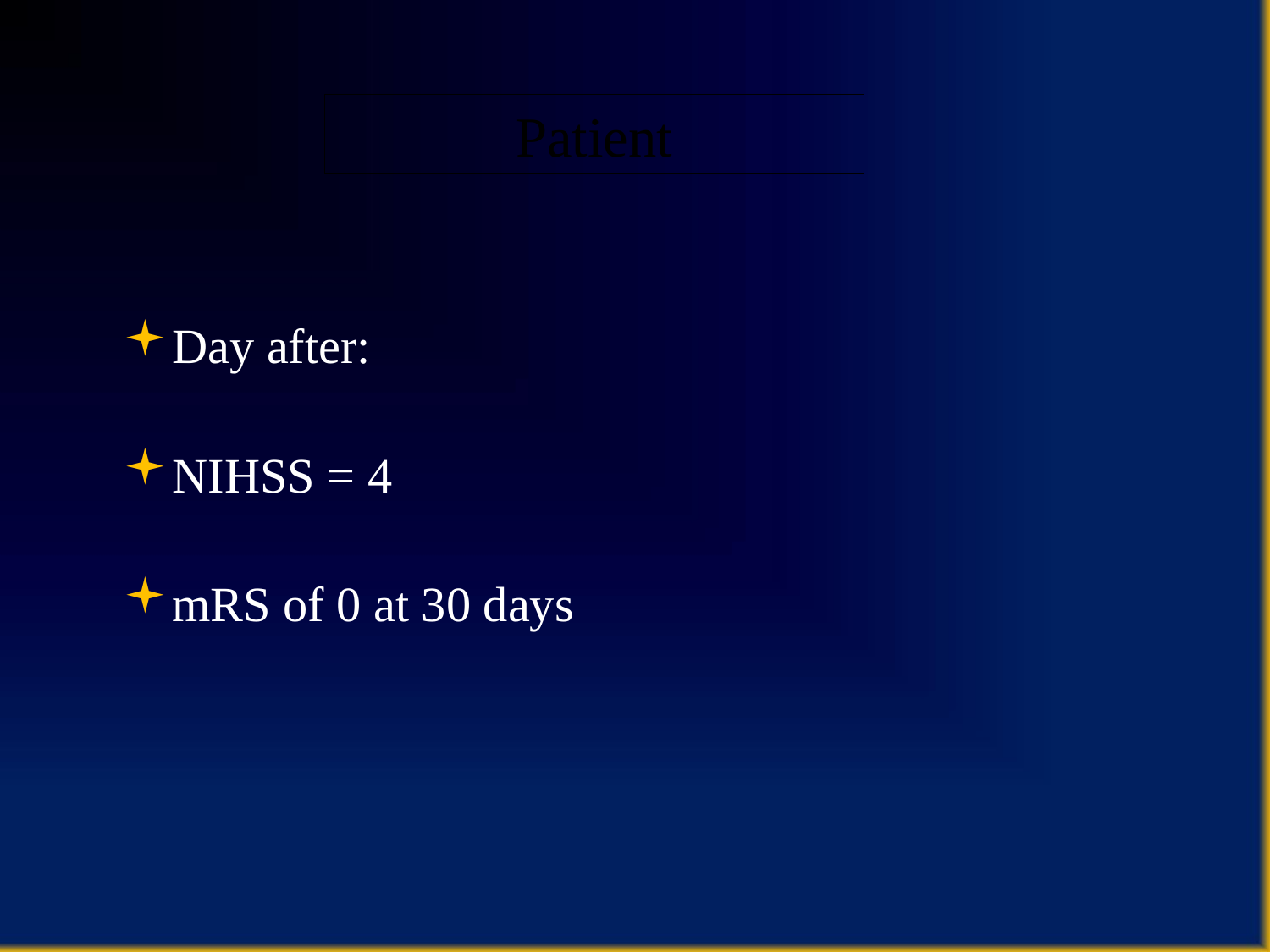

Patient

Day after:

NIHSS = 4

mRS of 0 at 30 days